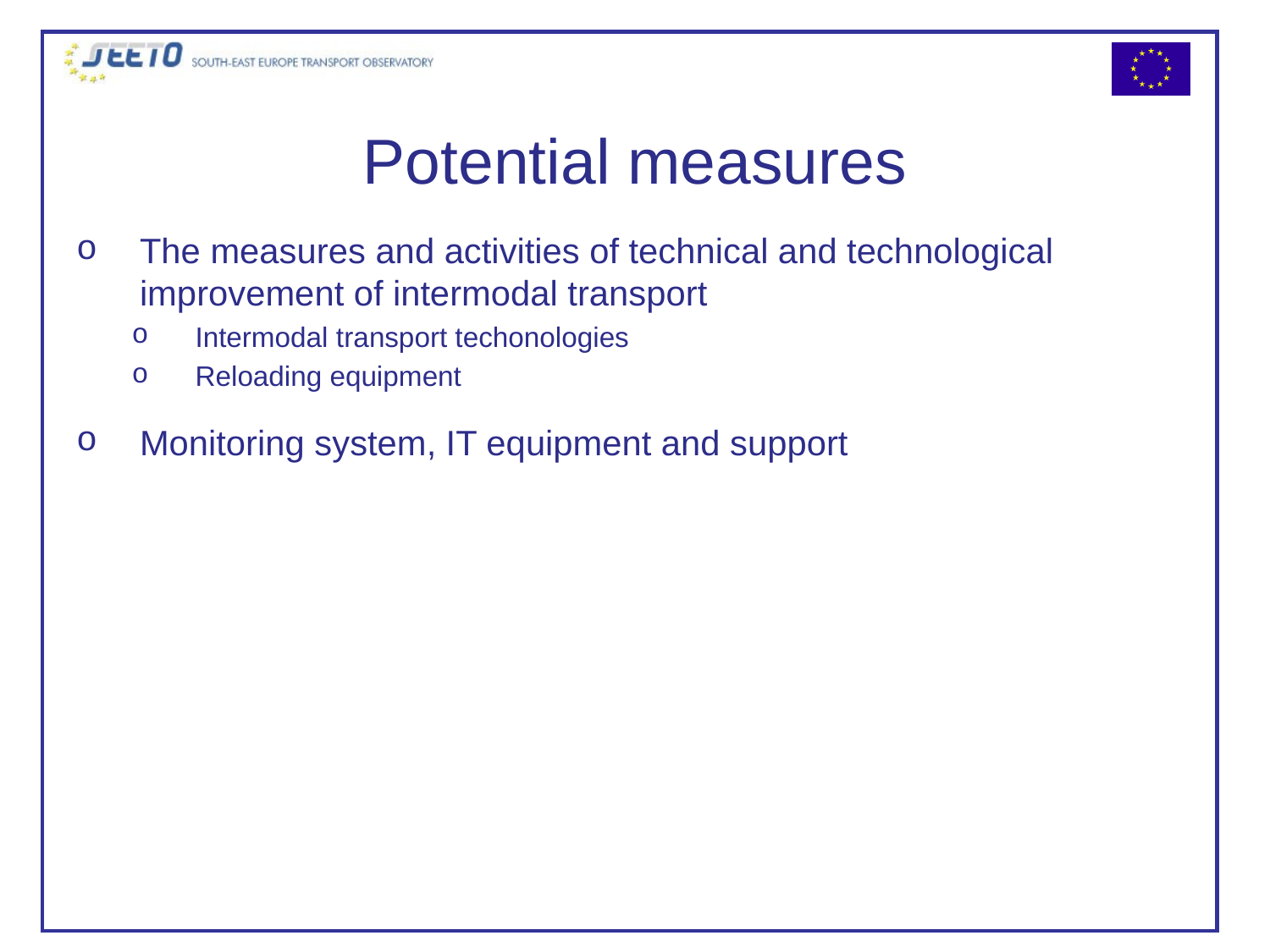

# Potential measures
The measures and activities of technical and technological improvement of intermodal transport
Intermodal transport techonologies
Reloading equipment
Monitoring system, IT equipment and support